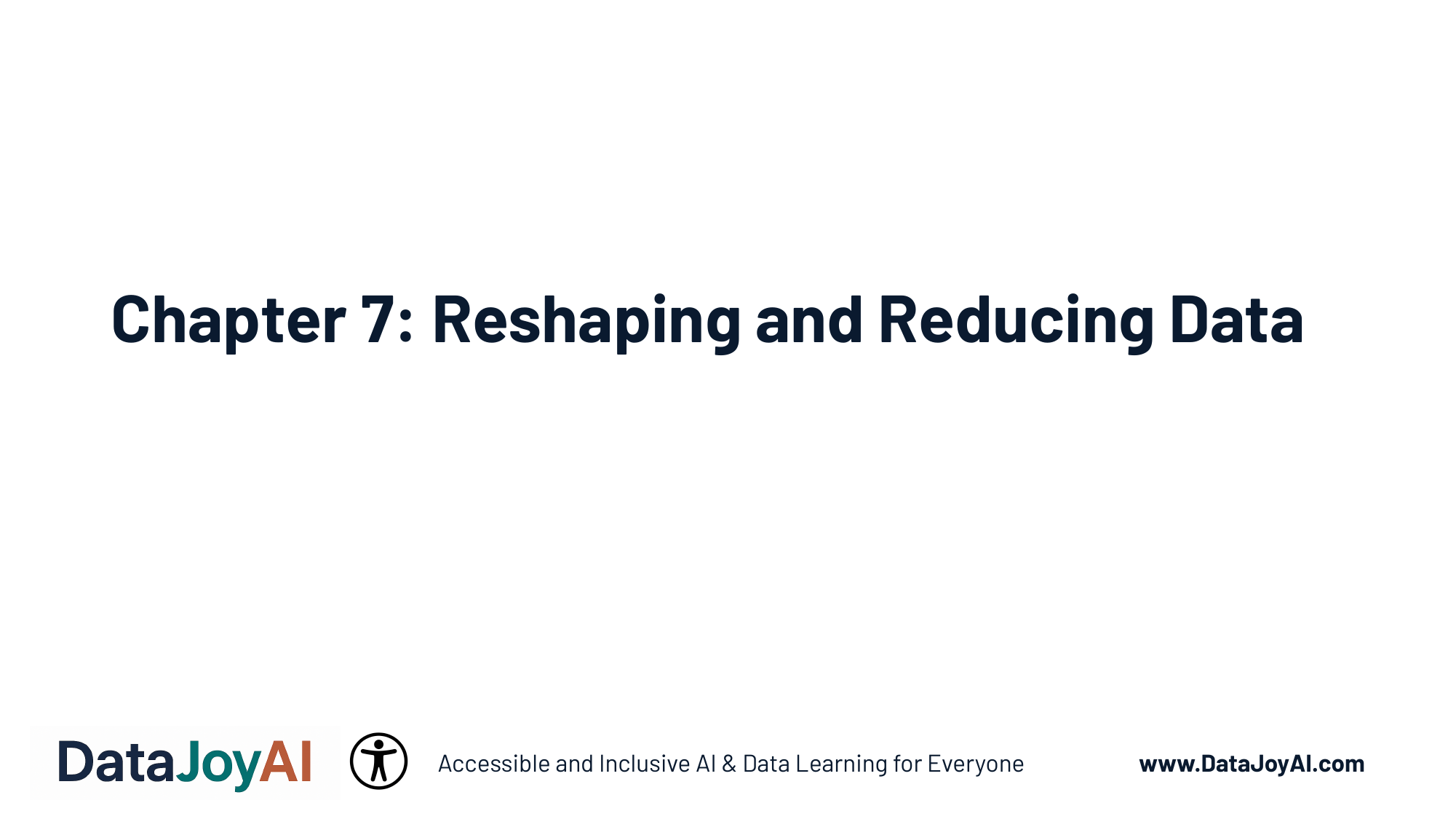

# Chapter 7: Reshaping and Reducing Data